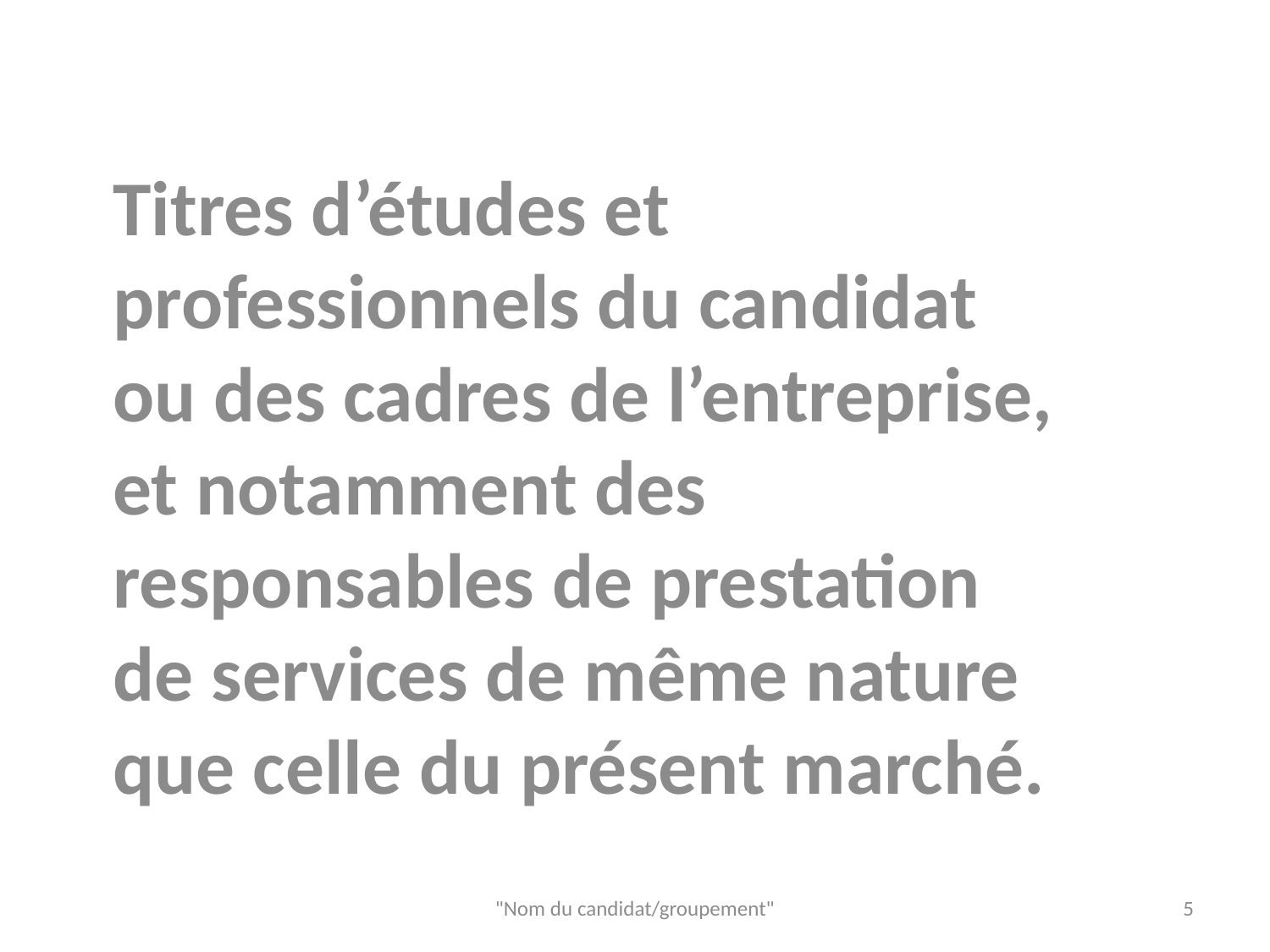

Titres d’études et professionnels du candidat ou des cadres de l’entreprise, et notamment des responsables de prestation de services de même nature que celle du présent marché.
"Nom du candidat/groupement"
5